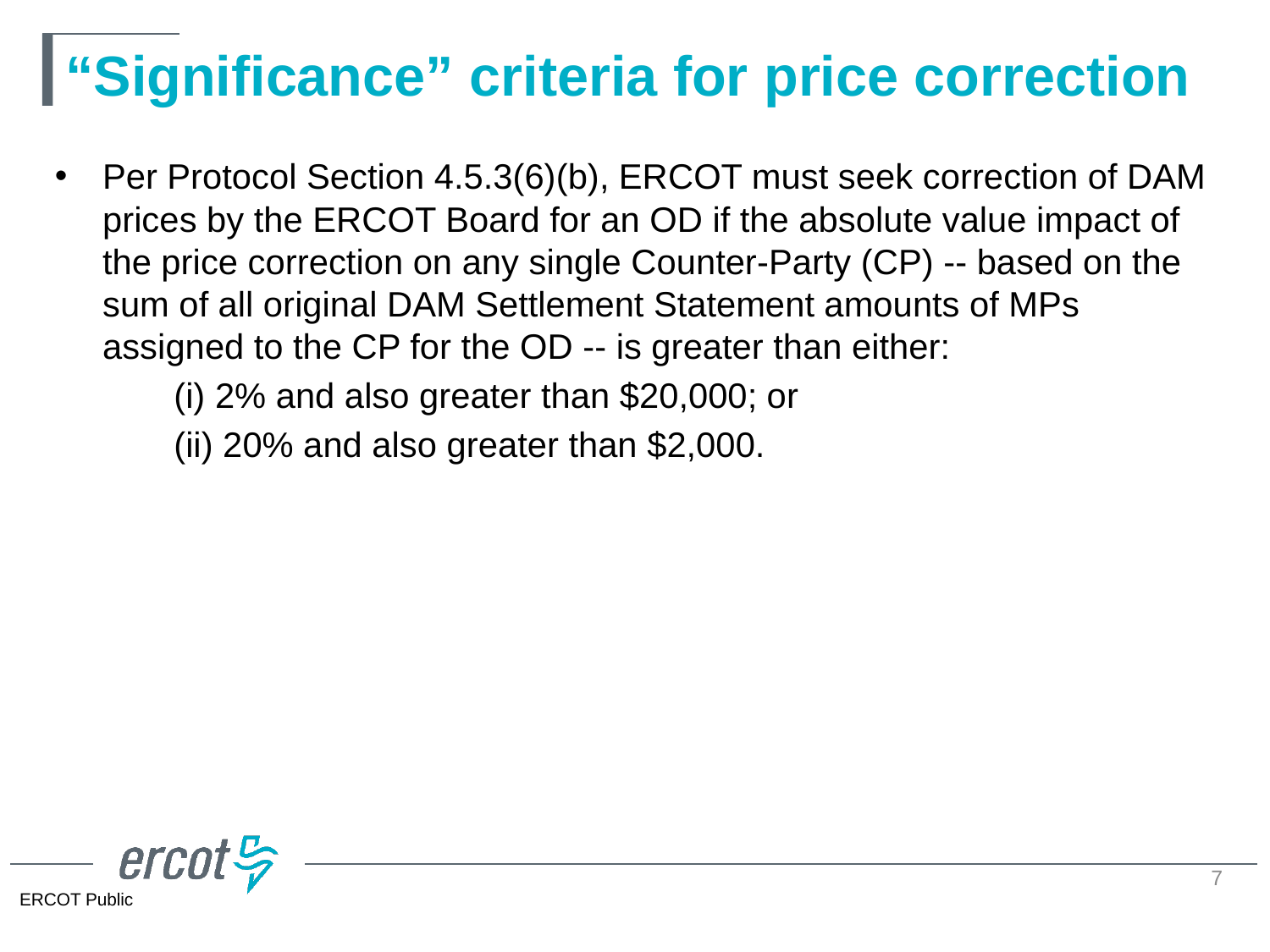

# “Significance” criteria for price correction
Per Protocol Section 4.5.3(6)(b), ERCOT must seek correction of DAM prices by the ERCOT Board for an OD if the absolute value impact of the price correction on any single Counter-Party (CP) -- based on the sum of all original DAM Settlement Statement amounts of MPs assigned to the CP for the OD -- is greater than either:
(i) 2% and also greater than $20,000; or
(ii) 20% and also greater than $2,000.

7